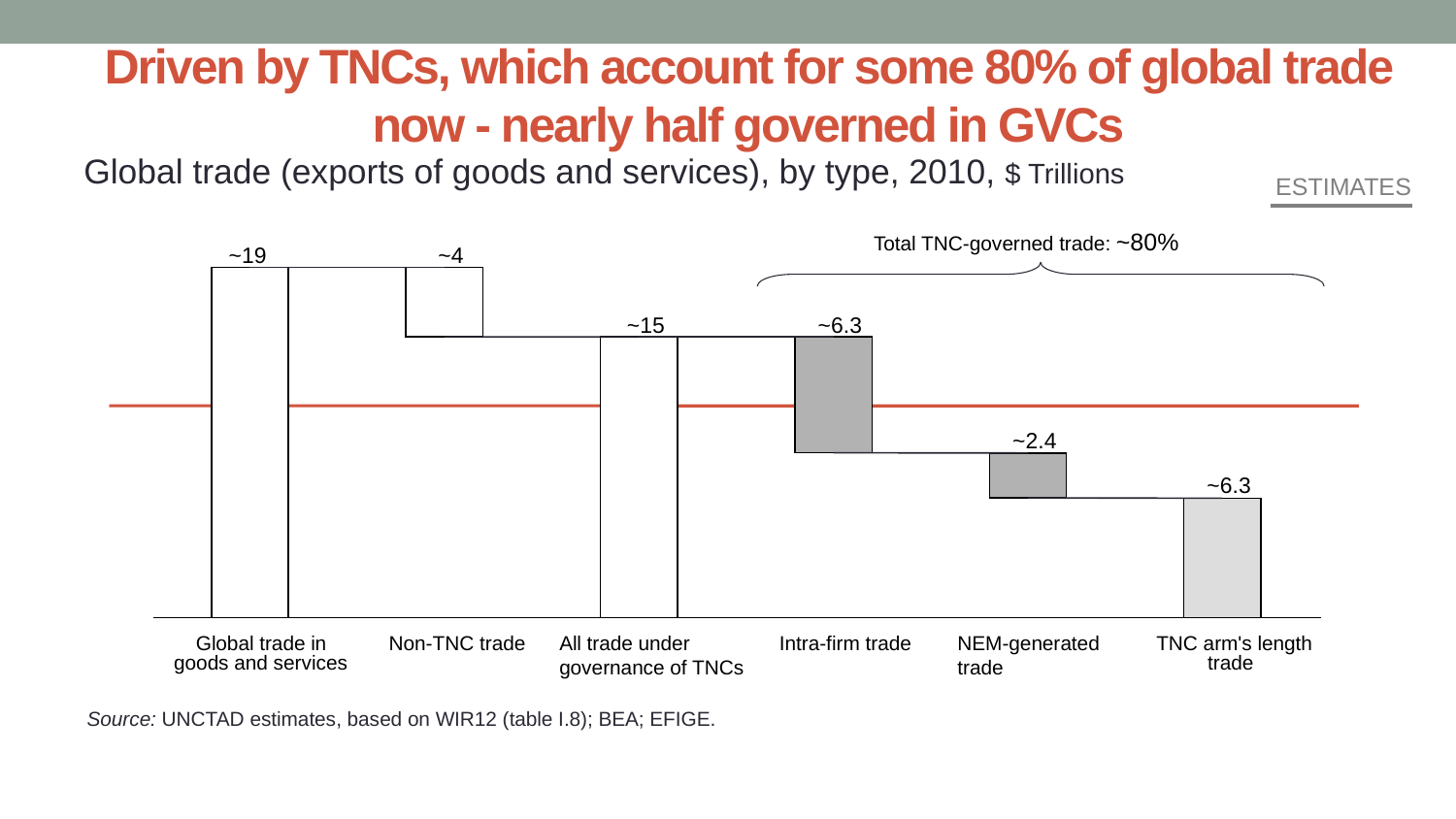

Driven by TNCs, which account for some 80% of global trade now - nearly half governed in GVCs
Global trade (exports of goods and services), by type, 2010, $ Trillions
ESTIMATES
Total TNC-governed trade: ~80%
~19
~4

~15
~6.3

~2.4

~6.3

Global trade in
Non-TNC trade
All trade under
governance of TNCs
Intra-firm trade
NEM-generated trade
TNC arm's length
goods and services
trade
Source: UNCTAD estimates, based on WIR12 (table I.8); BEA; EFIGE.